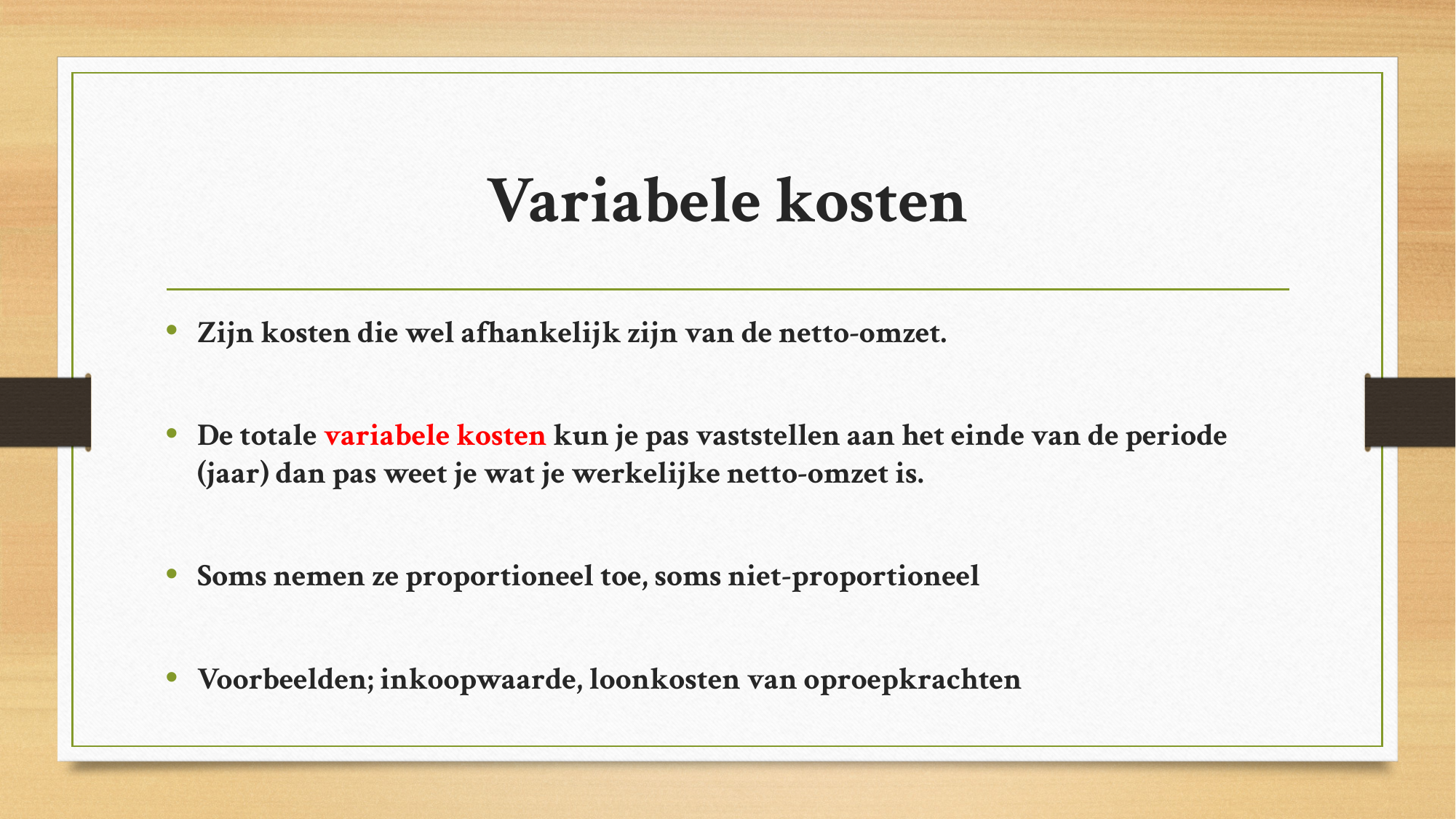

# Variabele kosten
Zijn kosten die wel afhankelijk zijn van de netto-omzet.

De totale variabele kosten kun je pas vaststellen aan het einde van de periode (jaar) dan pas weet je wat je werkelijke netto-omzet is.

Soms nemen ze proportioneel toe, soms niet-proportioneel

Voorbeelden; inkoopwaarde, loonkosten van oproepkrachten